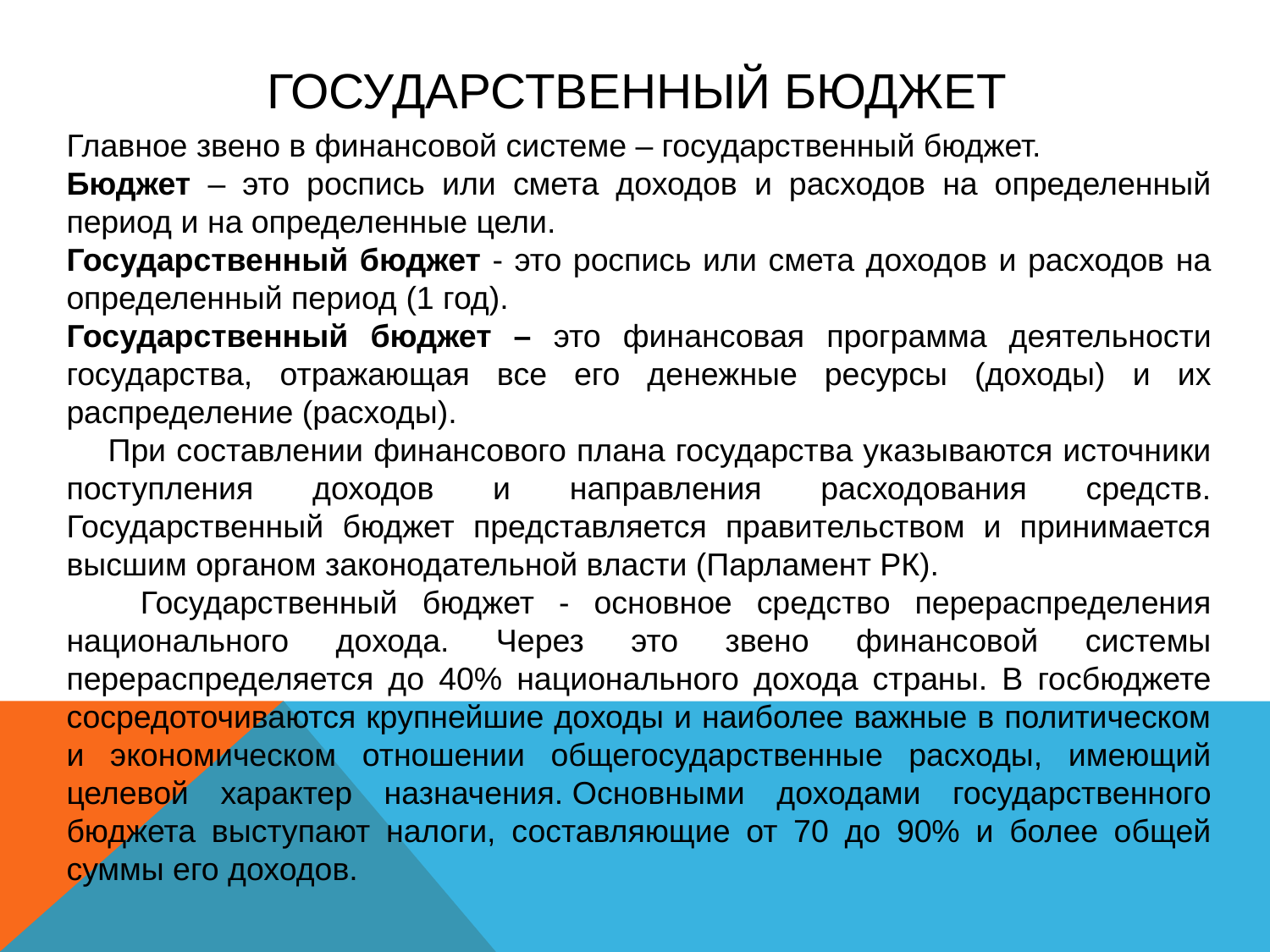

# Государственный бюджет
Главное звено в финансовой системе – государственный бюджет.
Бюджет – это роспись или смета доходов и расходов на определенный период и на определенные цели.
Государственный бюджет - это роспись или смета доходов и расходов на определенный период (1 год).
Государственный бюджет – это финансовая программа деятельности государства, отражающая все его денежные ресурсы (доходы) и их распределение (расходы).
    При составлении финансового плана государства указываются источники поступления доходов и направления расходования средств. Государственный бюджет представляется правительством и принимается высшим органом законодательной власти (Парламент РК).
   Государственный бюджет - основное средство перераспределения национального дохода. Через это звено финансовой системы перераспределяется до 40% национального дохода страны. В госбюджете сосредоточиваются крупнейшие доходы и наиболее важные в политическом и экономическом отношении общегосударственные расходы, имеющий целевой характер назначения. Основными доходами государственного бюджета выступают налоги, составляющие от 70 до 90% и более общей суммы его доходов.